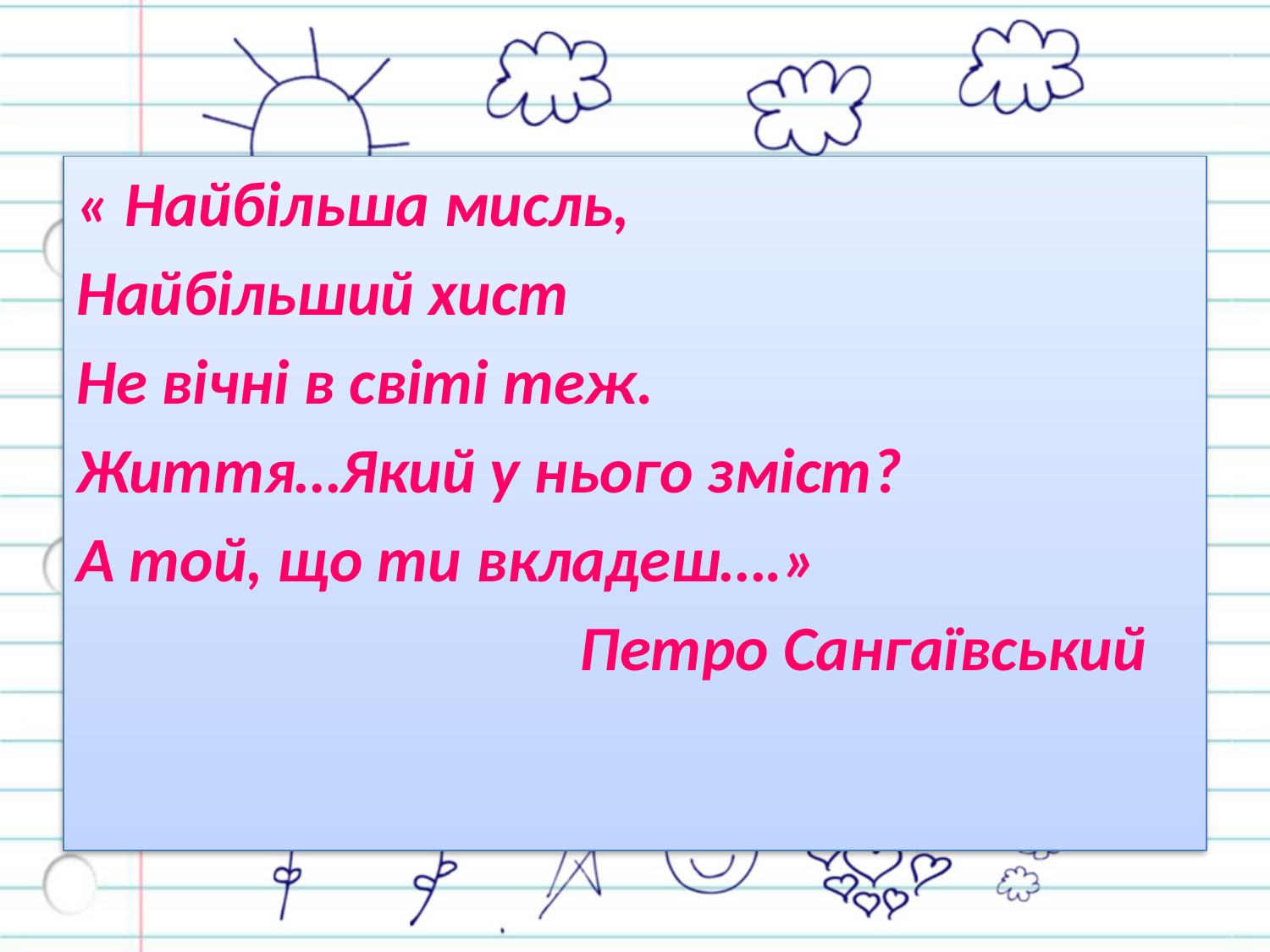

#
« Найбільша мисль,
Найбільший хист
Не вічні в світі теж.
Життя…Який у нього зміст?
А той, що ти вкладеш….»
                                   Петро Сангаївський